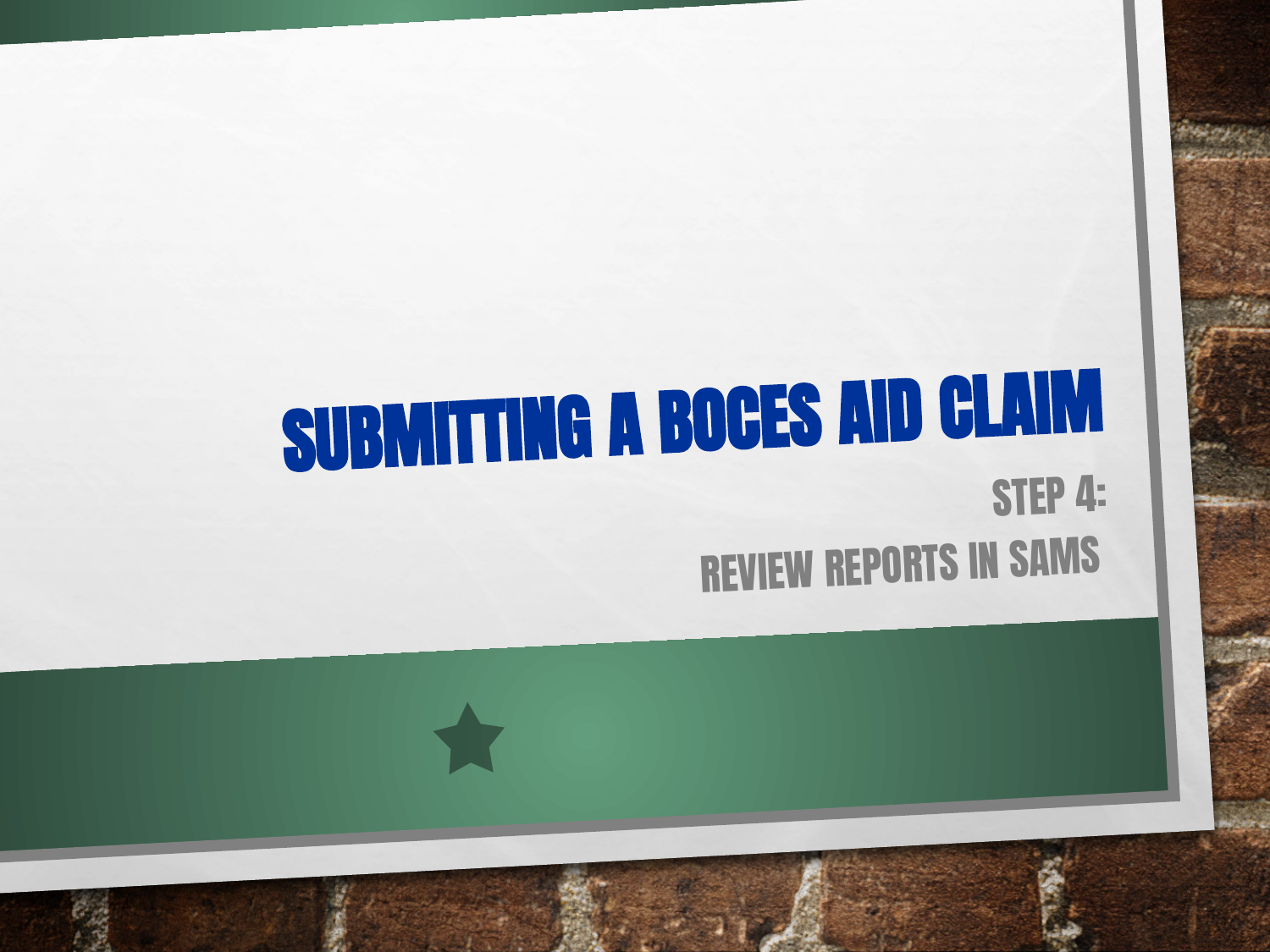

# Submitting a BOCES Aid Claim
Step 4:
Review Reports in SAMS